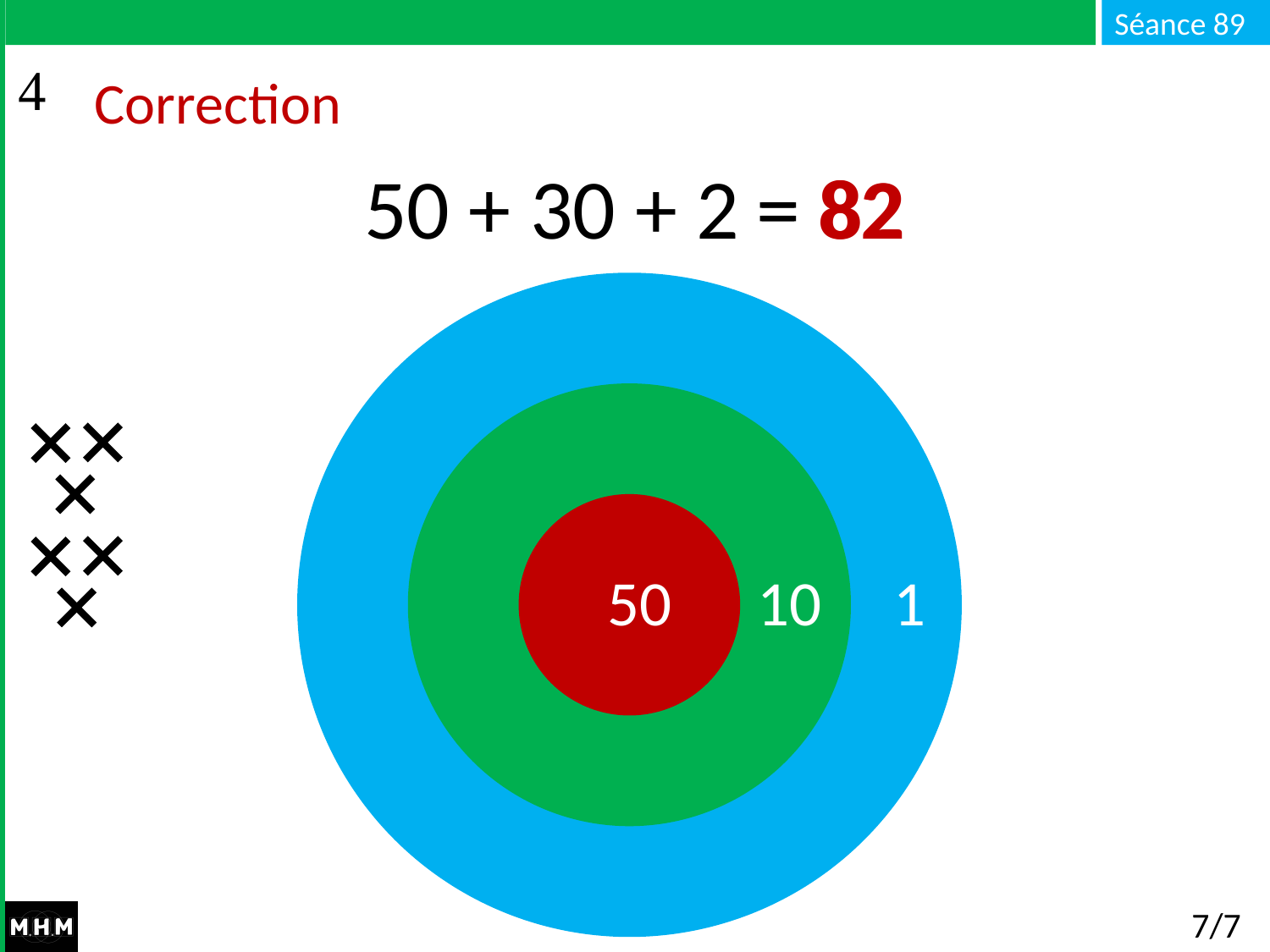

# Correction
50 + 30 + 2 = 82
= 82

50      10     1

7/7